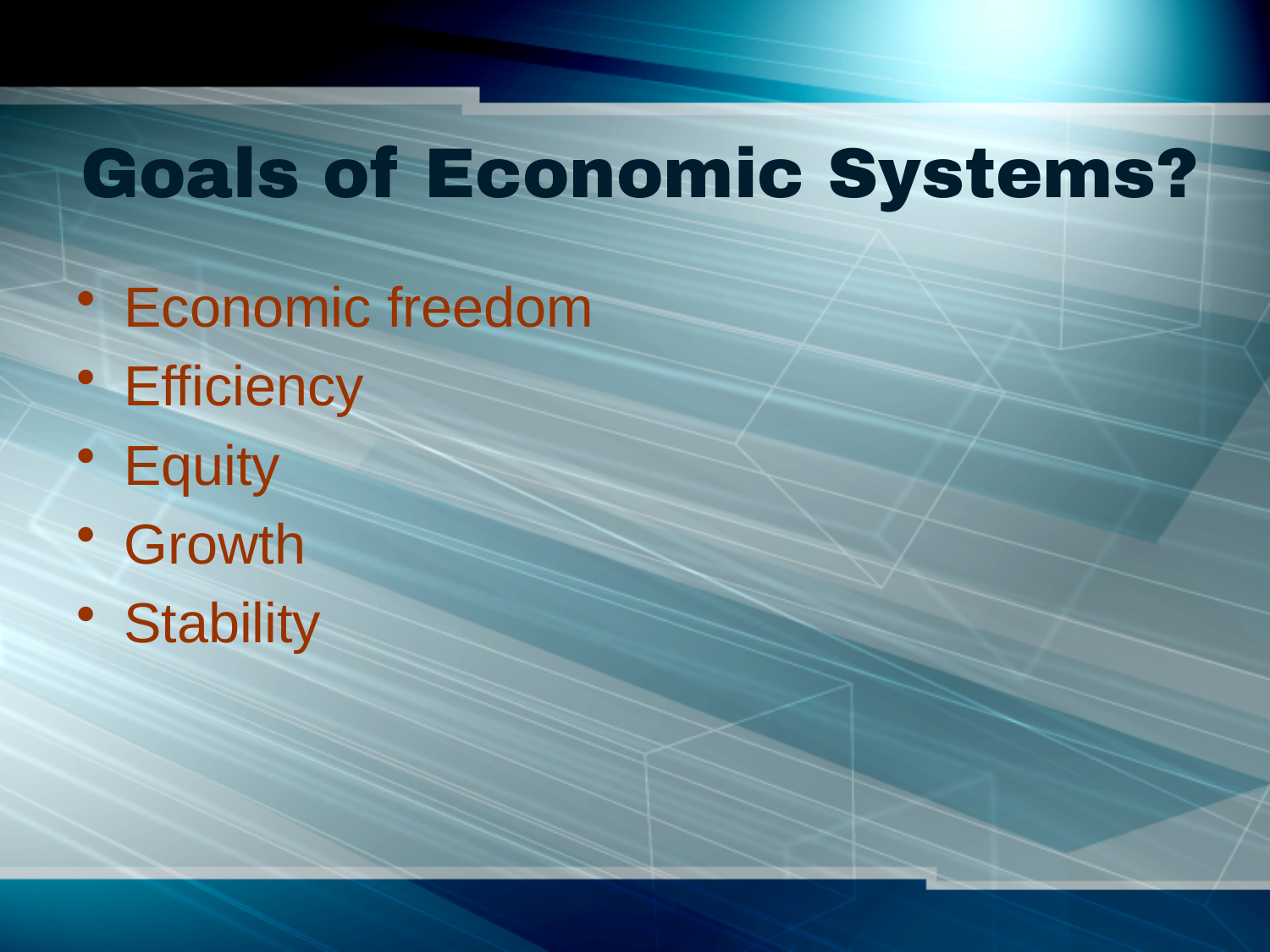

# Goals of Economic Systems?
Economic freedom
Efficiency
Equity
Growth
Stability